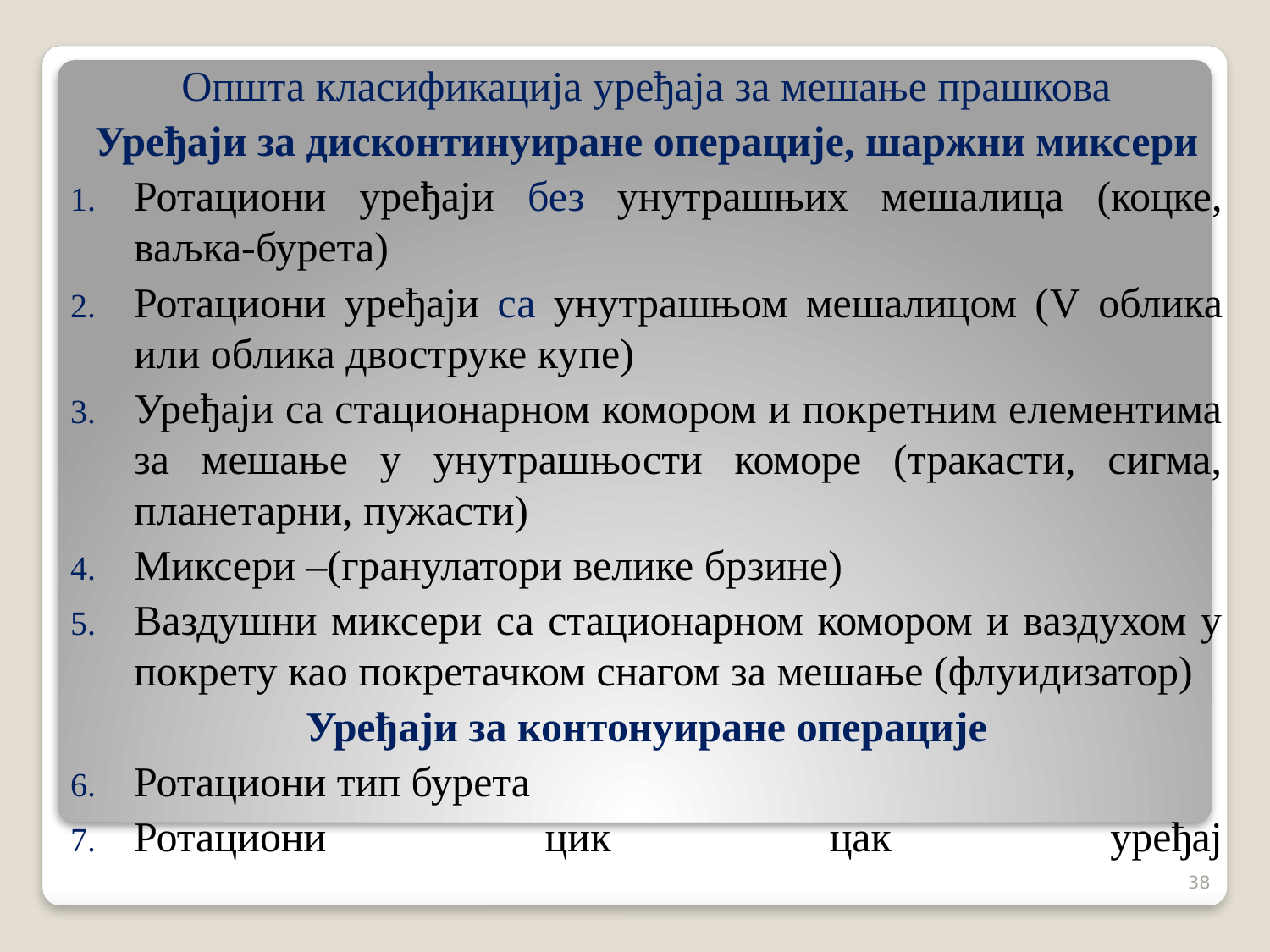

Општа класификација уређаја за мешање прашкова
Уређаји за дисконтинуиране операције, шаржни миксери
Ротациони уређаји без унутрашњих мешалица (коцке, ваљка-бурета)
Ротациони уређаји са унутрашњом мешалицом (V облика или облика двоструке купе)
Уређаји са стационарном комором и покретним елементима за мешање у унутрашњости коморе (тракасти, сигма, планетарни, пужасти)
Миксери –(гранулатори велике брзине)
Ваздушни миксери са стационарном комором и ваздухом у покрету као покретачком снагом за мешање (флуидизатор)
Уређаји за контонуиране операције
Ротациони тип бурета
Ротациони цик цак уређај
38